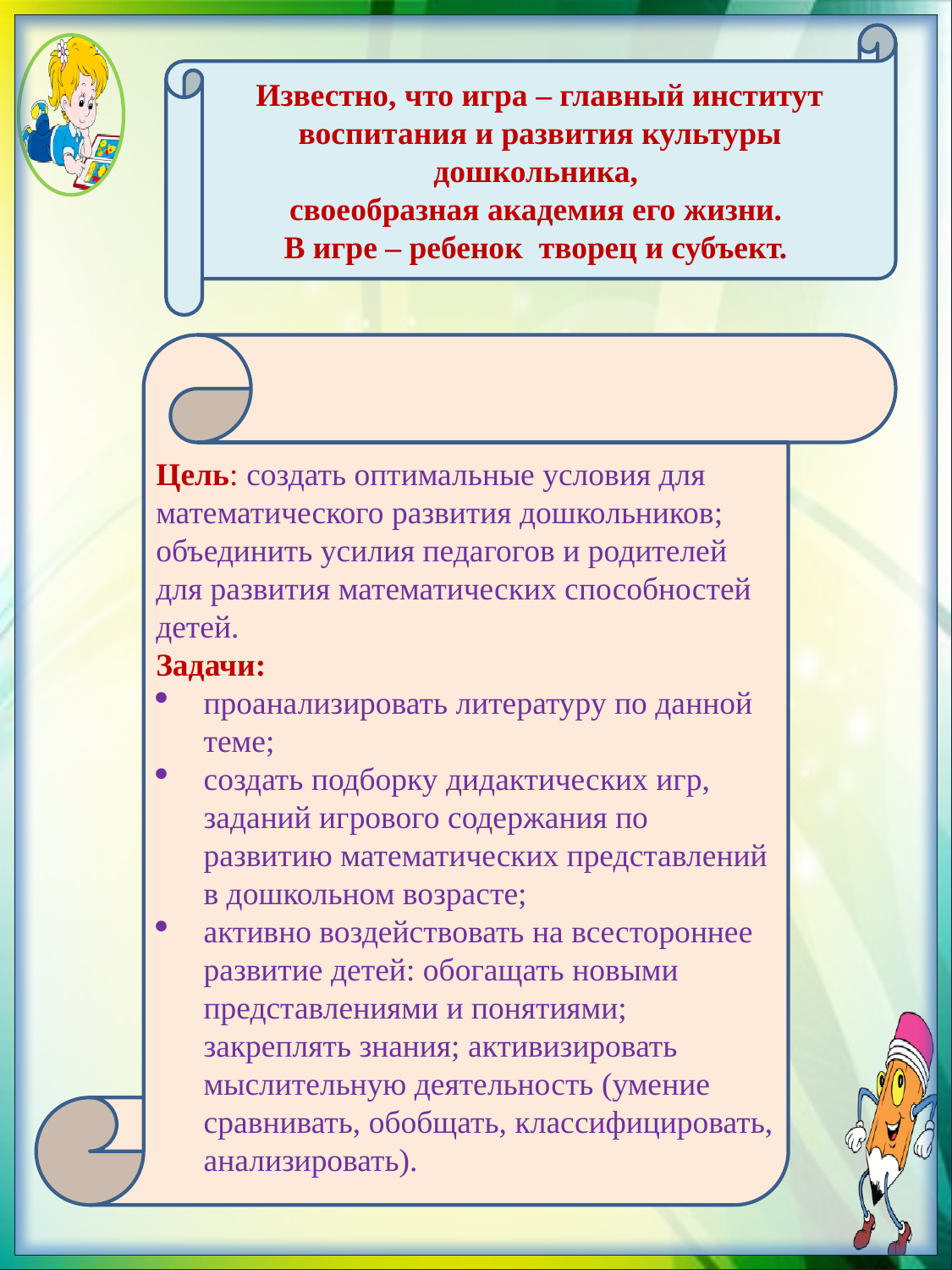

Известно, что игра – главный институт воспитания и развития культуры дошкольника,
своеобразная академия его жизни.
В игре – ребенок  творец и субъект.

Цель: создать оптимальные условия для математического развития дошкольников; объединить усилия педагогов и родителей для развития математических способностей детей.
Задачи:
проанализировать литературу по данной теме;
создать подборку дидактических игр, заданий игрового содержания по развитию математических представлений в дошкольном возрасте;
активно воздействовать на всестороннее развитие детей: обогащать новыми представлениями и понятиями; закреплять знания; активизировать мыслительную деятельность (умение сравнивать, обобщать, классифицировать, анализировать).